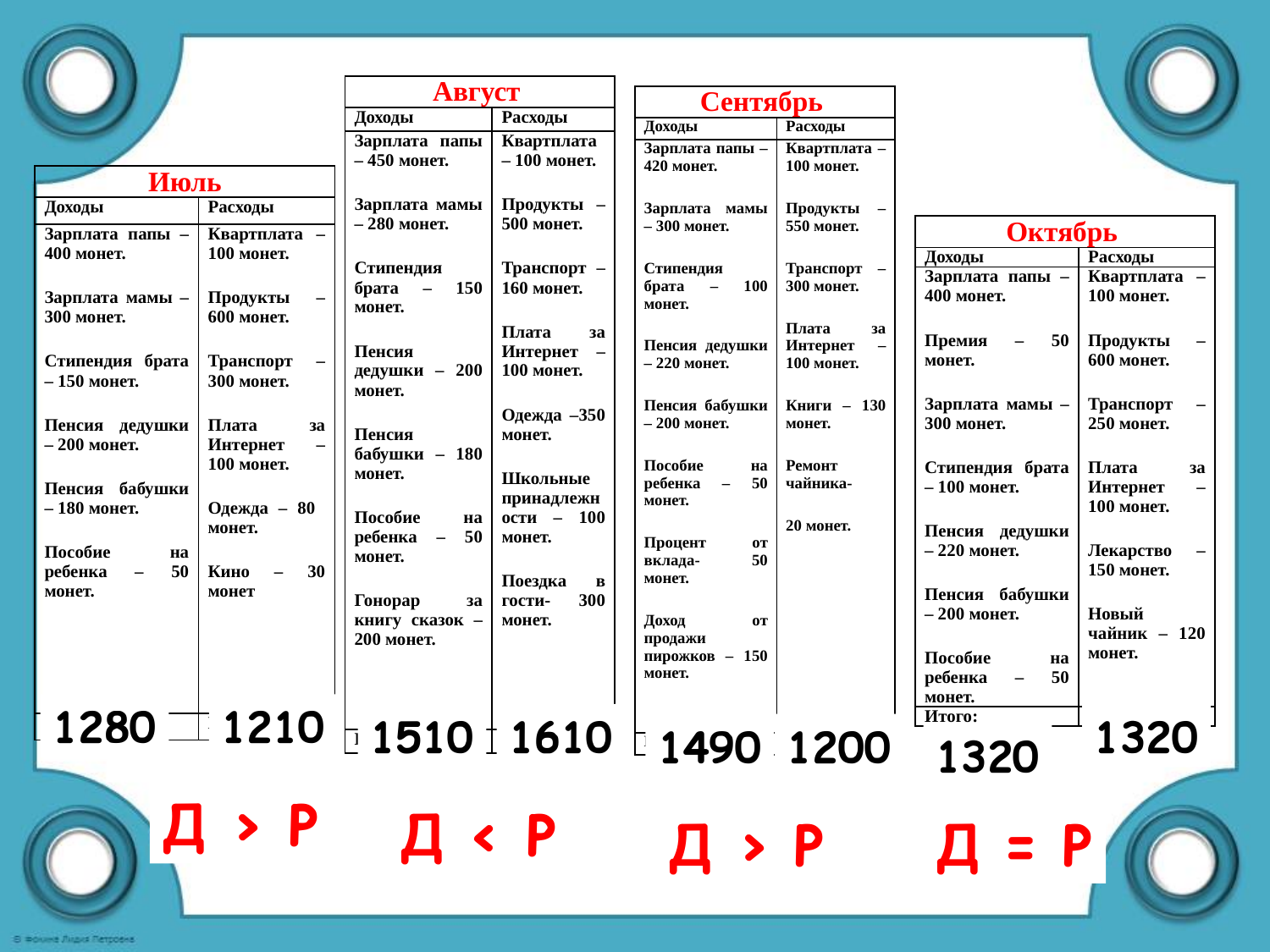

| Август |  |
| --- | --- |
| Доходы | Расходы |
| Зарплата папы – 450 монет. Зарплата мамы – 280 монет. Стипендия брата – 150 монет. Пенсия дедушки – 200 монет. Пенсия бабушки – 180 монет. Пособие на ребенка – 50 монет. Гонорар за книгу сказок – 200 монет. | Квартплата – 100 монет. Продукты – 500 монет. Транспорт – 160 монет. Плата за Интернет – 100 монет. Одежда –350 монет. Школьные принадлежности – 100 монет. Поездка в гости- 300 монет. |
| Итого: | Итого: |
| Сентябрь |  |
| --- | --- |
| Доходы | Расходы |
| Зарплата папы – 420 монет. Зарплата мамы – 300 монет. Стипендия брата – 100 монет. Пенсия дедушки – 220 монет. Пенсия бабушки – 200 монет. Пособие на ребенка – 50 монет. Процент от вклада- 50 монет. Доход от продажи пирожков – 150 монет. | Квартплата – 100 монет. Продукты – 550 монет. Транспорт – 300 монет. Плата за Интернет – 100 монет. Книги – 130 монет. Ремонт чайника- 20 монет. |
| Итого: | Итого: |
| Июль |  |
| --- | --- |
| Доходы | Расходы |
| Зарплата папы – 400 монет. Зарплата мамы – 300 монет. Стипендия брата – 150 монет. Пенсия дедушки – 200 монет. Пенсия бабушки – 180 монет. Пособие на ребенка – 50 монет. | Квартплата – 100 монет. Продукты – 600 монет. Транспорт – 300 монет. Плата за Интернет – 100 монет. Одежда – 80 монет. Кино – 30 монет |
| Итого: | Итого: |
| Октябрь |  |
| --- | --- |
| Доходы | Расходы |
| Зарплата папы – 400 монет. Премия – 50 монет. Зарплата мамы – 300 монет. Стипендия брата – 100 монет. Пенсия дедушки – 220 монет. Пенсия бабушки – 200 монет. Пособие на ребенка – 50 монет. | Квартплата – 100 монет. Продукты – 600 монет. Транспорт – 250 монет. Плата за Интернет – 100 монет. Лекарство – 150 монет. Новый чайник – 120 монет. |
| Итого: | Итого: |
1280
1210
1510
1610
1320
1490
1200
1320
Д > Р
Д ‹ Р
Д > Р
Д = Р